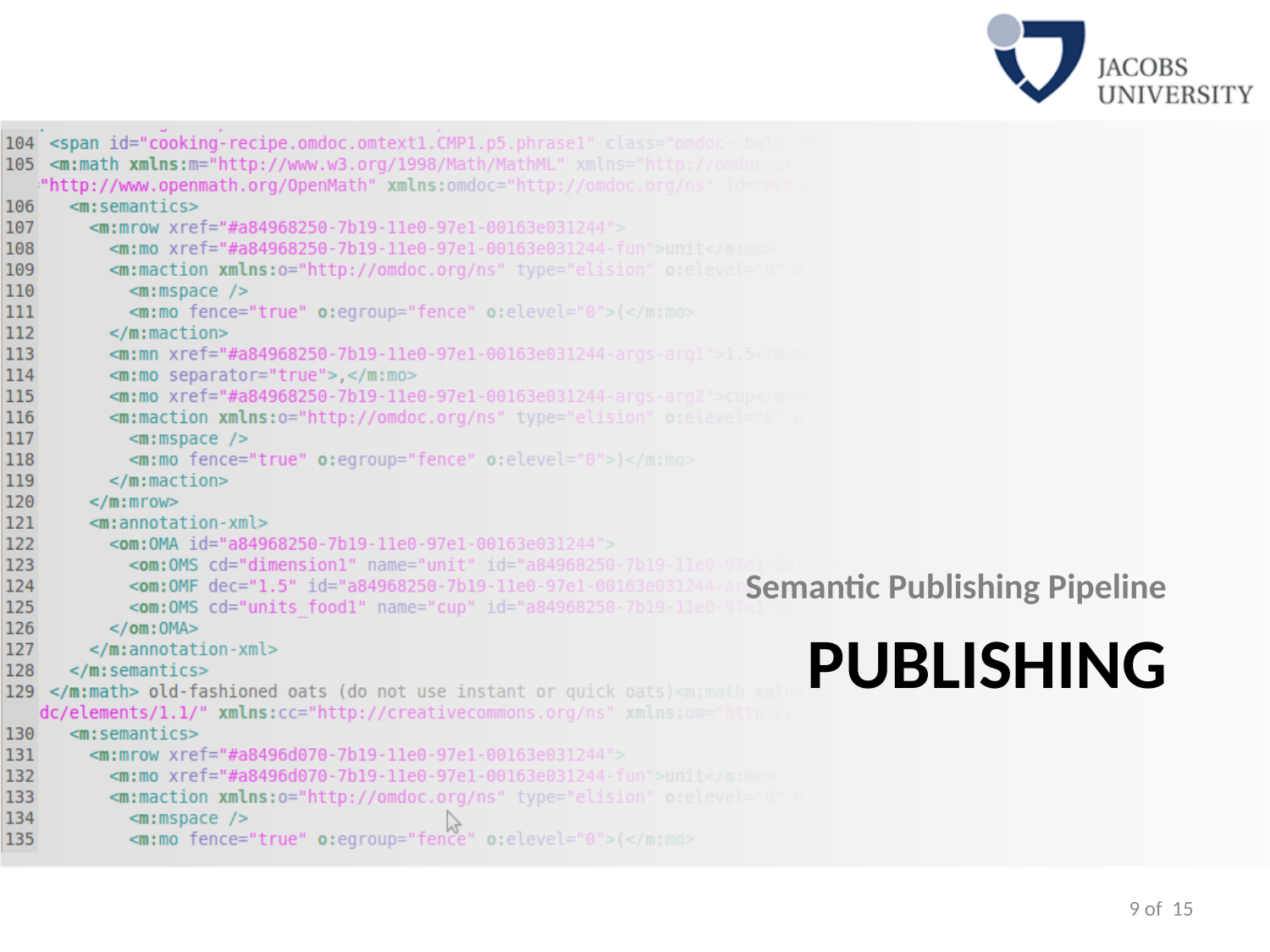

Semantic Publishing Pipeline
# publishing
9 of  15